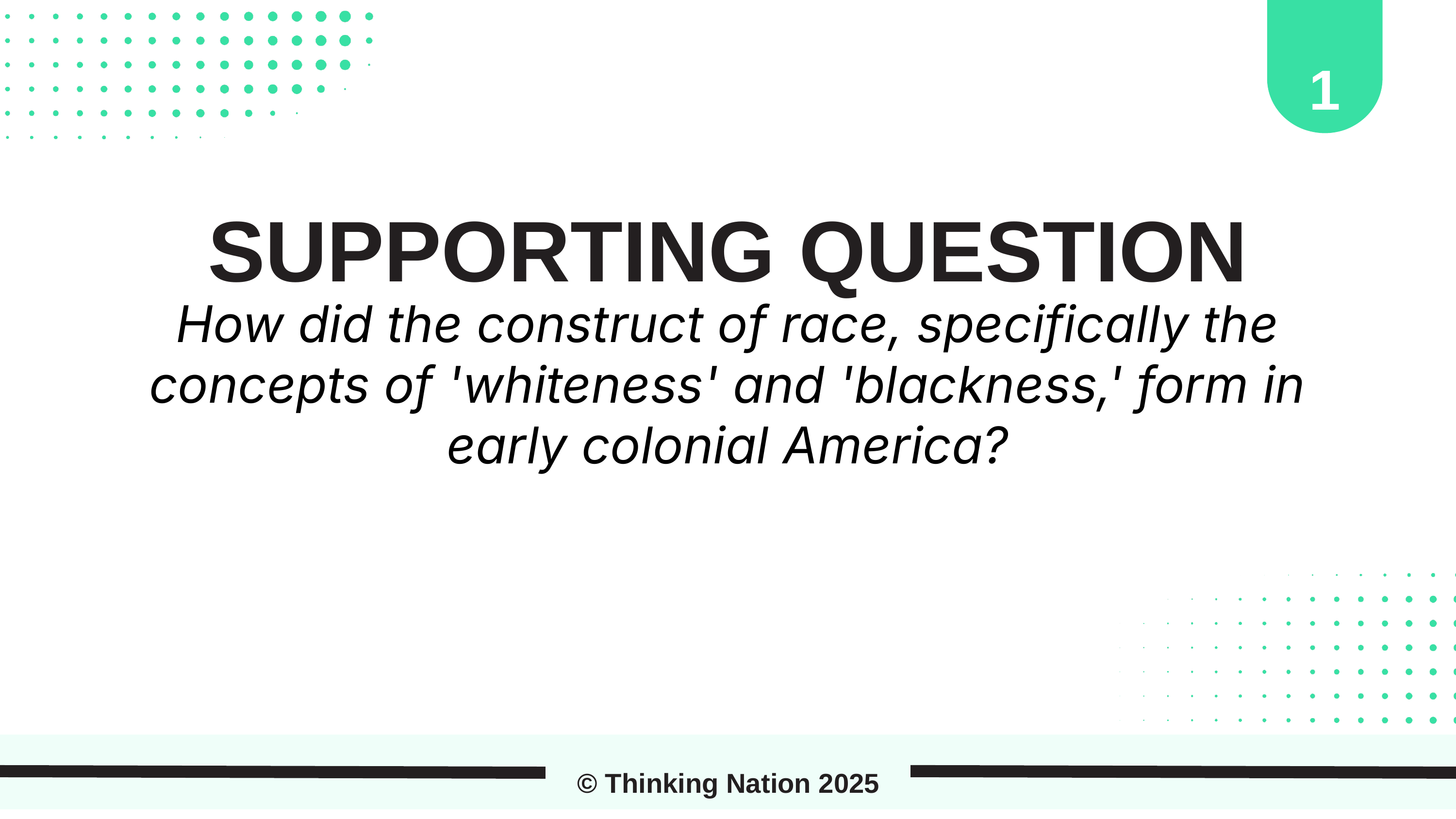

1
SUPPORTING QUESTION
How did the construct of race, specifically the concepts of 'whiteness' and 'blackness,' form in early colonial America?

© Thinking Nation 2025